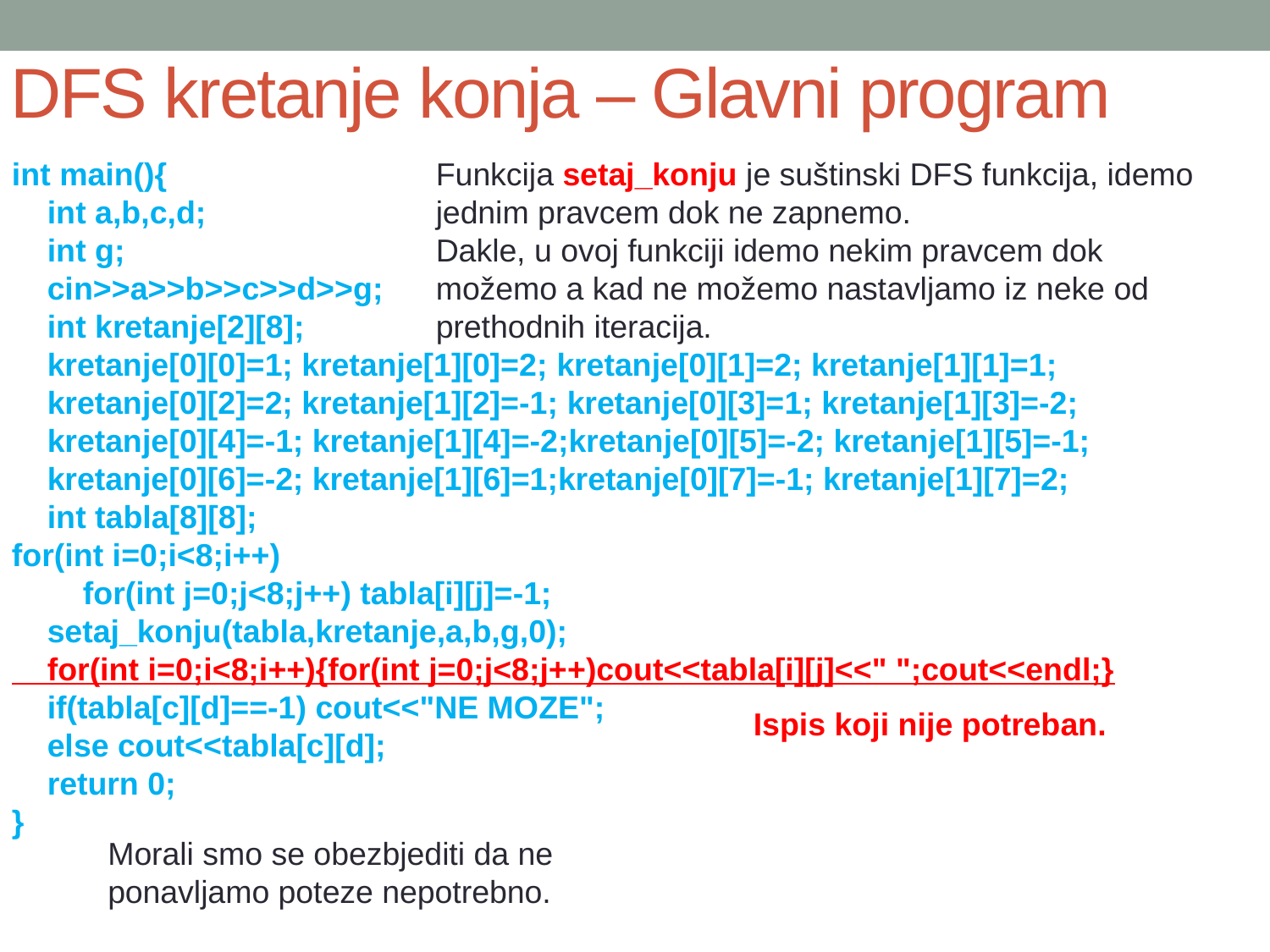

# DFS kretanje konja – Glavni program
int main(){
    int a,b,c,d;
    int g;
    cin>>a>>b>>c>>d>>g;
    int kretanje[2][8];
    kretanje[0][0]=1; kretanje[1][0]=2; kretanje[0][1]=2; kretanje[1][1]=1;
    kretanje[0][2]=2; kretanje[1][2]=-1; kretanje[0][3]=1; kretanje[1][3]=-2;
    kretanje[0][4]=-1; kretanje[1][4]=-2;kretanje[0][5]=-2; kretanje[1][5]=-1;
    kretanje[0][6]=-2; kretanje[1][6]=1;kretanje[0][7]=-1; kretanje[1][7]=2;
    int tabla[8][8];
for(int i=0;i<8;i++)
        for(int j=0;j<8;j++) tabla[i][j]=-1;
    setaj_konju(tabla,kretanje,a,b,g,0);
    for(int i=0;i<8;i++){for(int j=0;j<8;j++)cout<<tabla[i][j]<<" ";cout<<endl;}
    if(tabla[c][d]==-1) cout<<"NE MOZE";
    else cout<<tabla[c][d];
    return 0;
}

Funkcija setaj_konju je suštinski DFS funkcija, idemo jednim pravcem dok ne zapnemo.
Dakle, u ovoj funkciji idemo nekim pravcem dok možemo a kad ne možemo nastavljamo iz neke od prethodnih iteracija.
Ispis koji nije potreban.
Morali smo se obezbjediti da ne ponavljamo poteze nepotrebno.